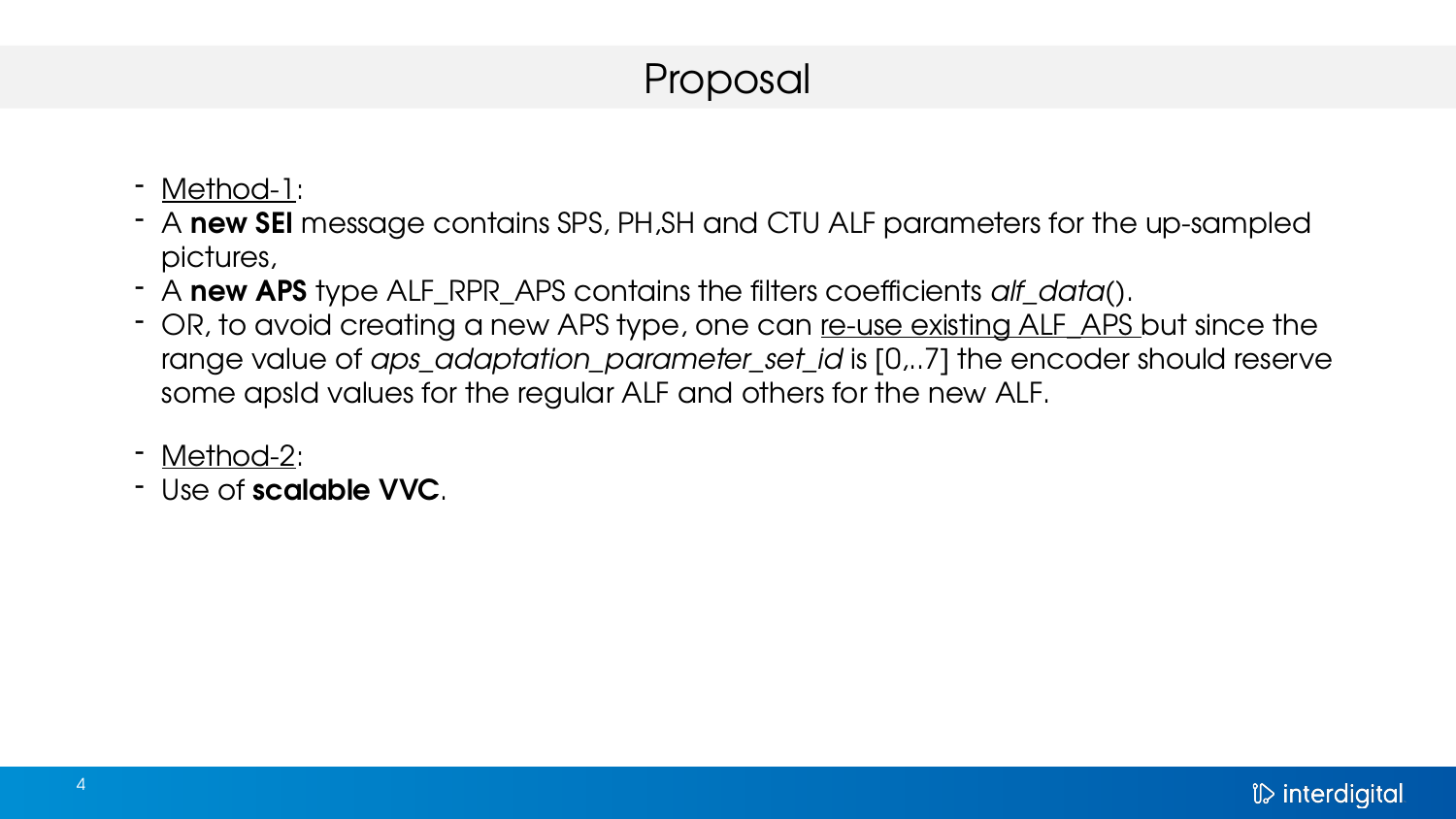

Proposal
Method-1:
A new SEI message contains SPS, PH,SH and CTU ALF parameters for the up-sampled pictures,
A new APS type ALF_RPR_APS contains the filters coefficients alf_data().
OR, to avoid creating a new APS type, one can re-use existing ALF_APS but since the range value of aps_adaptation_parameter_set_id is [0,..7] the encoder should reserve some apsId values for the regular ALF and others for the new ALF.

Method-2:
Use of scalable VVC.

4